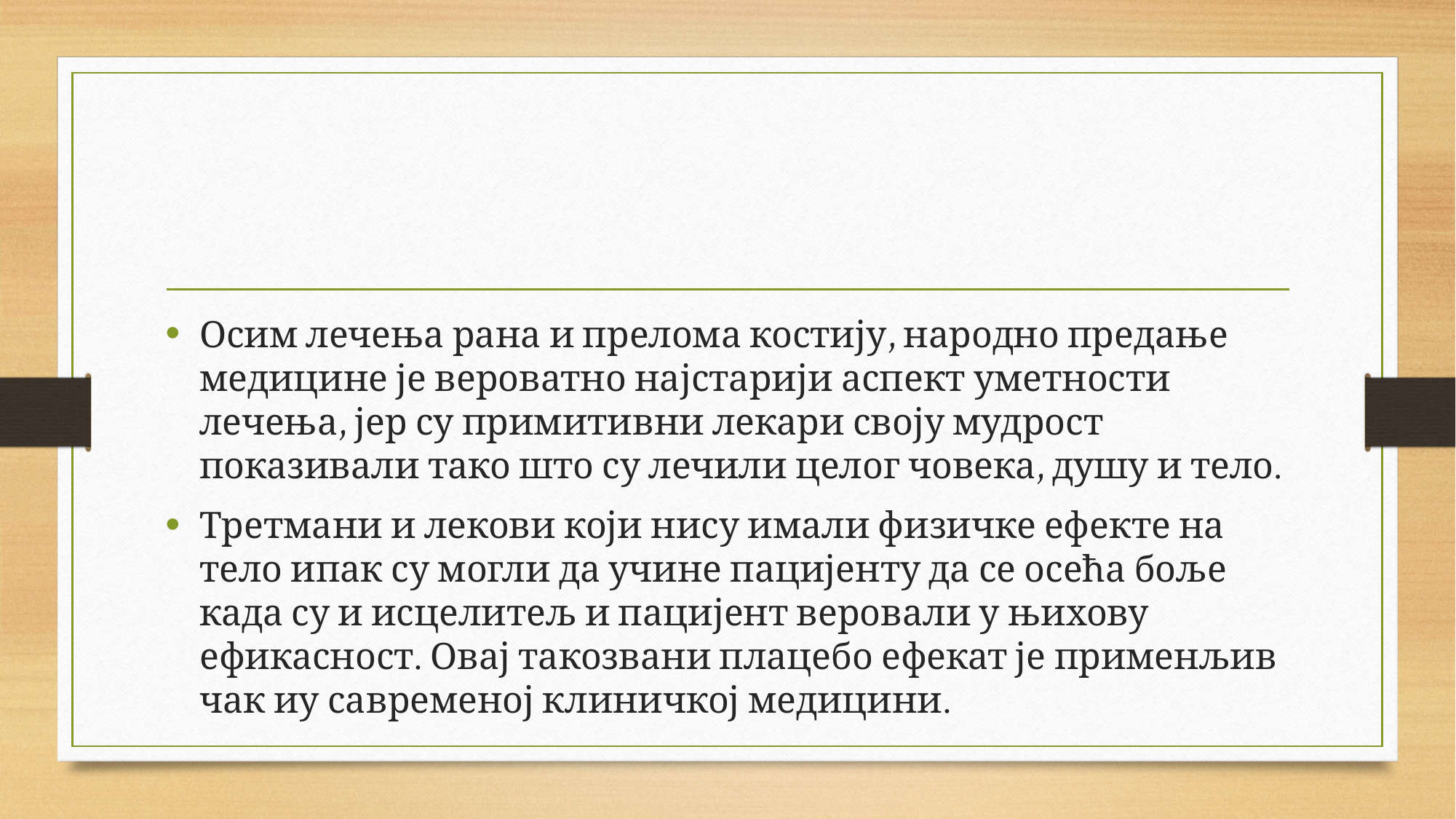

Осим лечења рана и прелома костију, народно предање медицине је вероватно најстарији аспект уметности лечења, јер су примитивни лекари своју мудрост показивали тако што су лечили целог човека, душу и тело.
Третмани и лекови који нису имали физичке ефекте на тело ипак су могли да учине пацијенту да се осећа боље када су и исцелитељ и пацијент веровали у њихову ефикасност. Овај такозвани плацебо ефекат је применљив чак иу савременој клиничкој медицини.